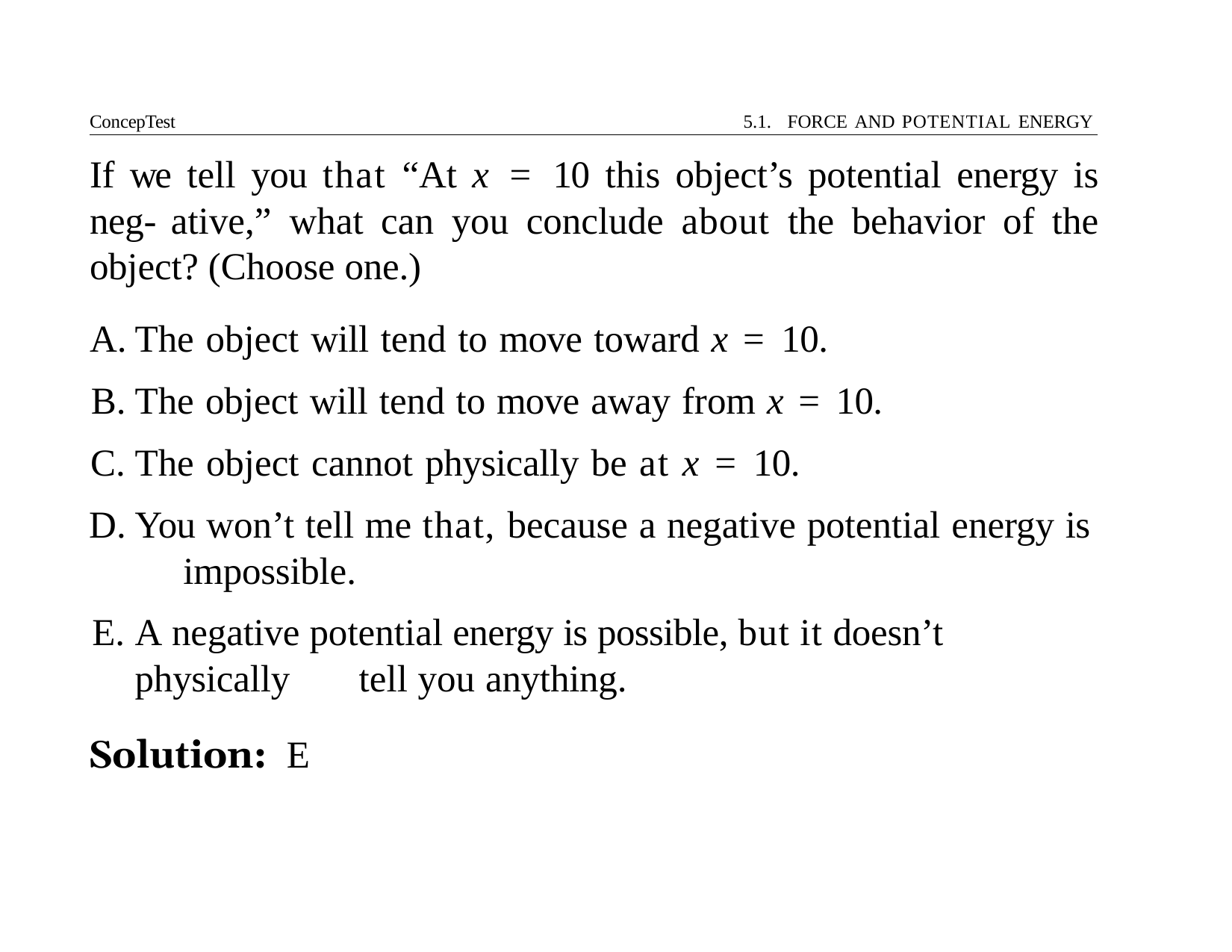

ConcepTest	5.1.  FORCE AND POTENTIAL ENERGY

# If we tell you that “At x = 10 this object’s potential energy is neg- ative,” what can you conclude about the behavior of the object? (Choose one.)
The object will tend to move toward x = 10.
The object will tend to move away from x = 10.
The object cannot physically be at x = 10.
You won’t tell me that, because a negative potential energy is 	impossible.
A negative potential energy is possible, but it doesn’t physically 	tell you anything.
Solution:	E